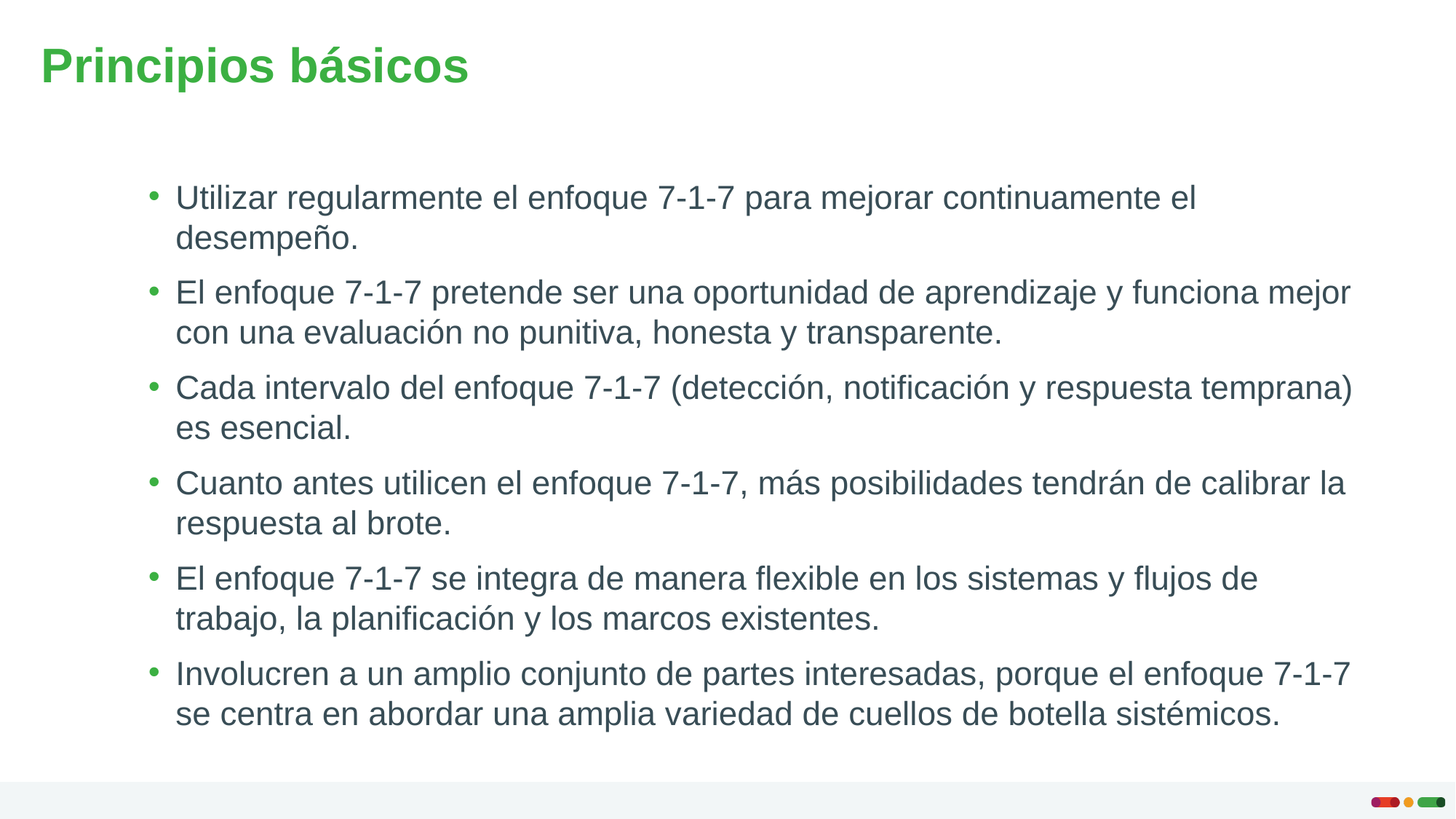

# Principios básicos
Utilizar regularmente el enfoque 7-1-7 para mejorar continuamente el desempeño.
El enfoque 7-1-7 pretende ser una oportunidad de aprendizaje y funciona mejor con una evaluación no punitiva, honesta y transparente.
Cada intervalo del enfoque 7-1-7 (detección, notificación y respuesta temprana) es esencial.
Cuanto antes utilicen el enfoque 7-1-7, más posibilidades tendrán de calibrar la respuesta al brote.
El enfoque 7-1-7 se integra de manera flexible en los sistemas y flujos de trabajo, la planificación y los marcos existentes.
Involucren a un amplio conjunto de partes interesadas, porque el enfoque 7-1-7 se centra en abordar una amplia variedad de cuellos de botella sistémicos.